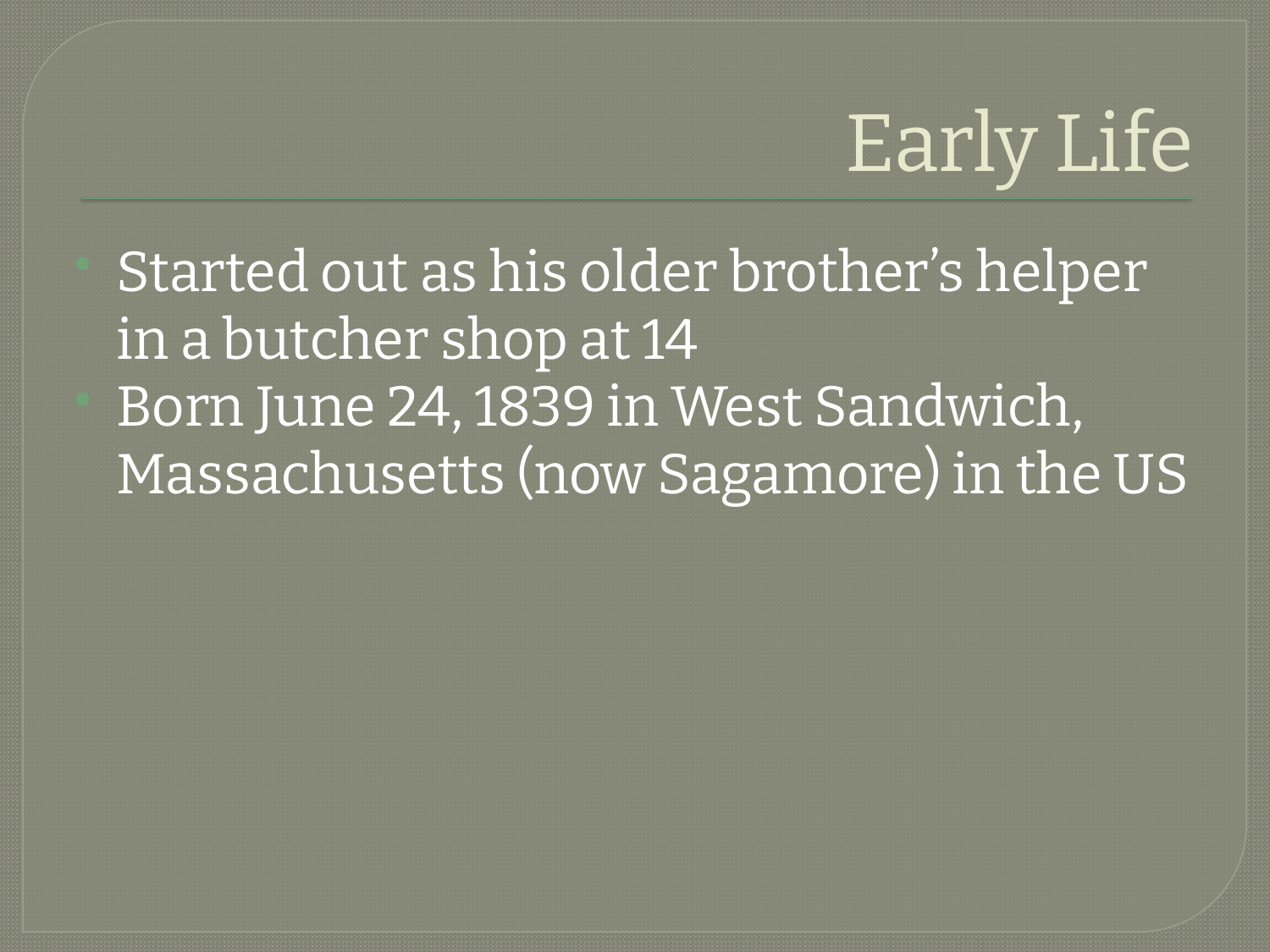

# Early Life
Started out as his older brother’s helper in a butcher shop at 14
Born June 24, 1839 in West Sandwich, Massachusetts (now Sagamore) in the US